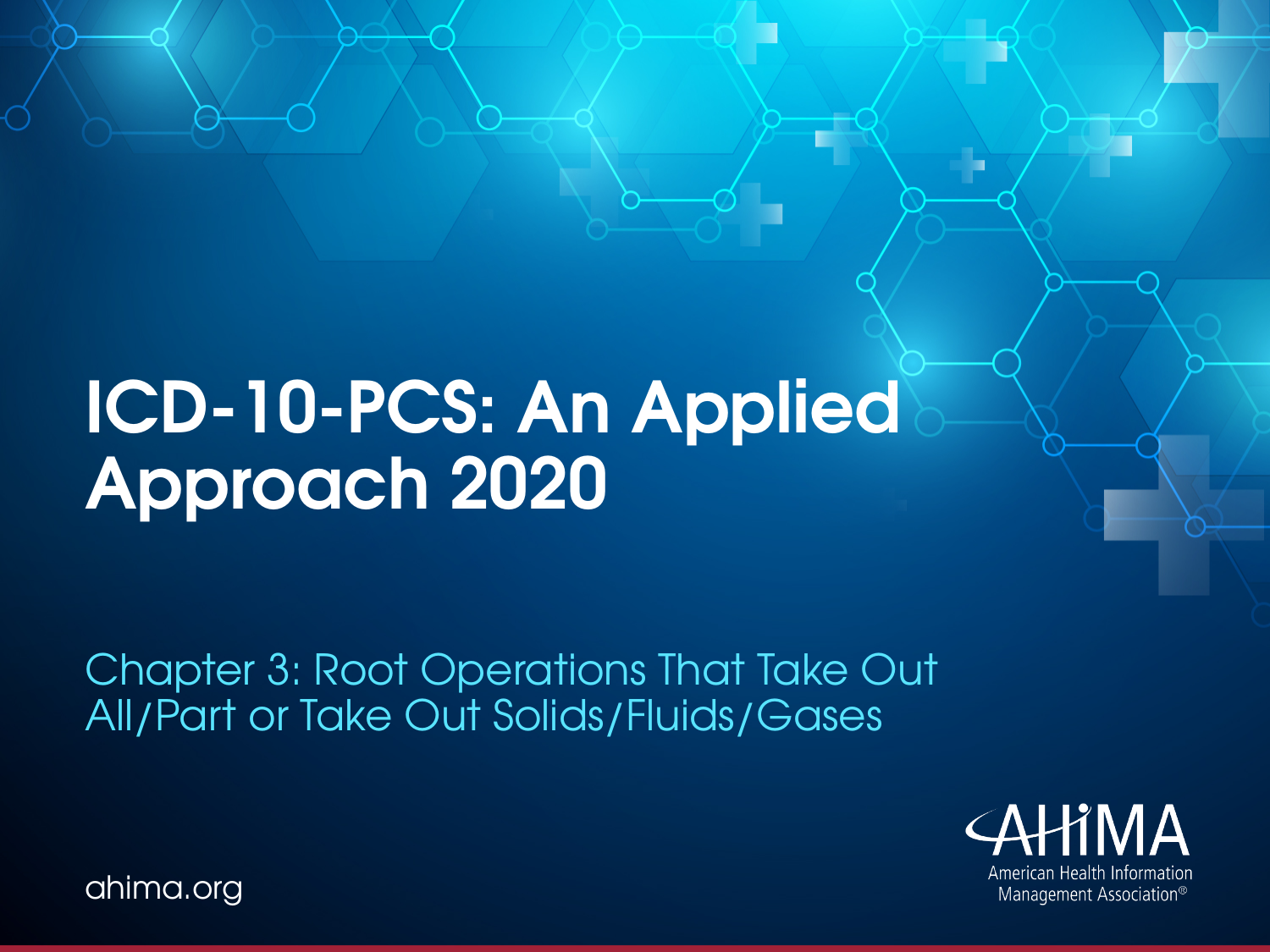

# ICD-10-PCS: An Applied Approach 2020
Chapter 3: Root Operations That Take Out All/Part or Take Out Solids/Fluids/Gases